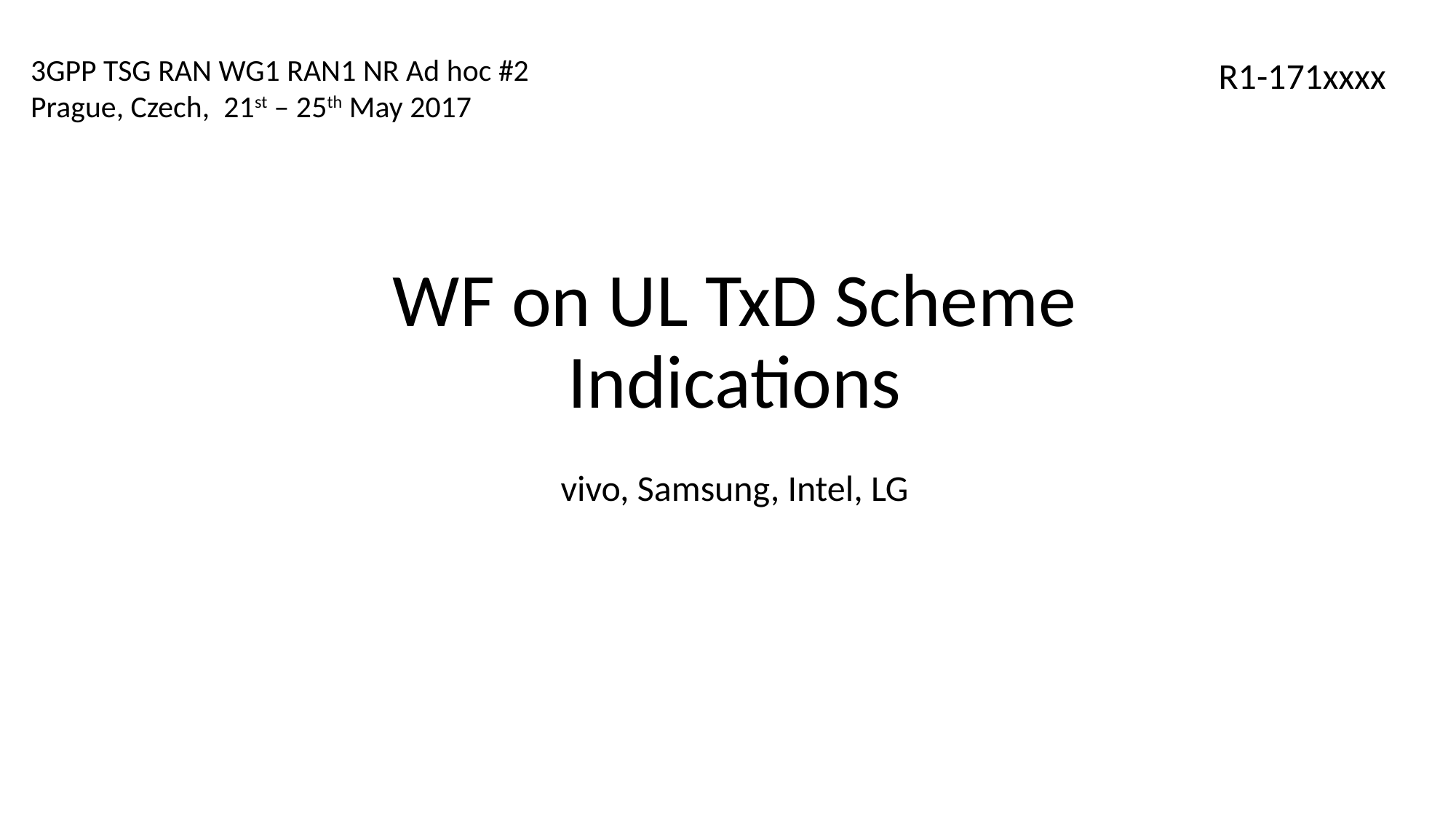

3GPP TSG RAN WG1 RAN1 NR Ad hoc #2
Prague, Czech,  21st – 25th May 2017
R1-171xxxx
WF on UL TxD Scheme Indications
vivo, Samsung, Intel, LG